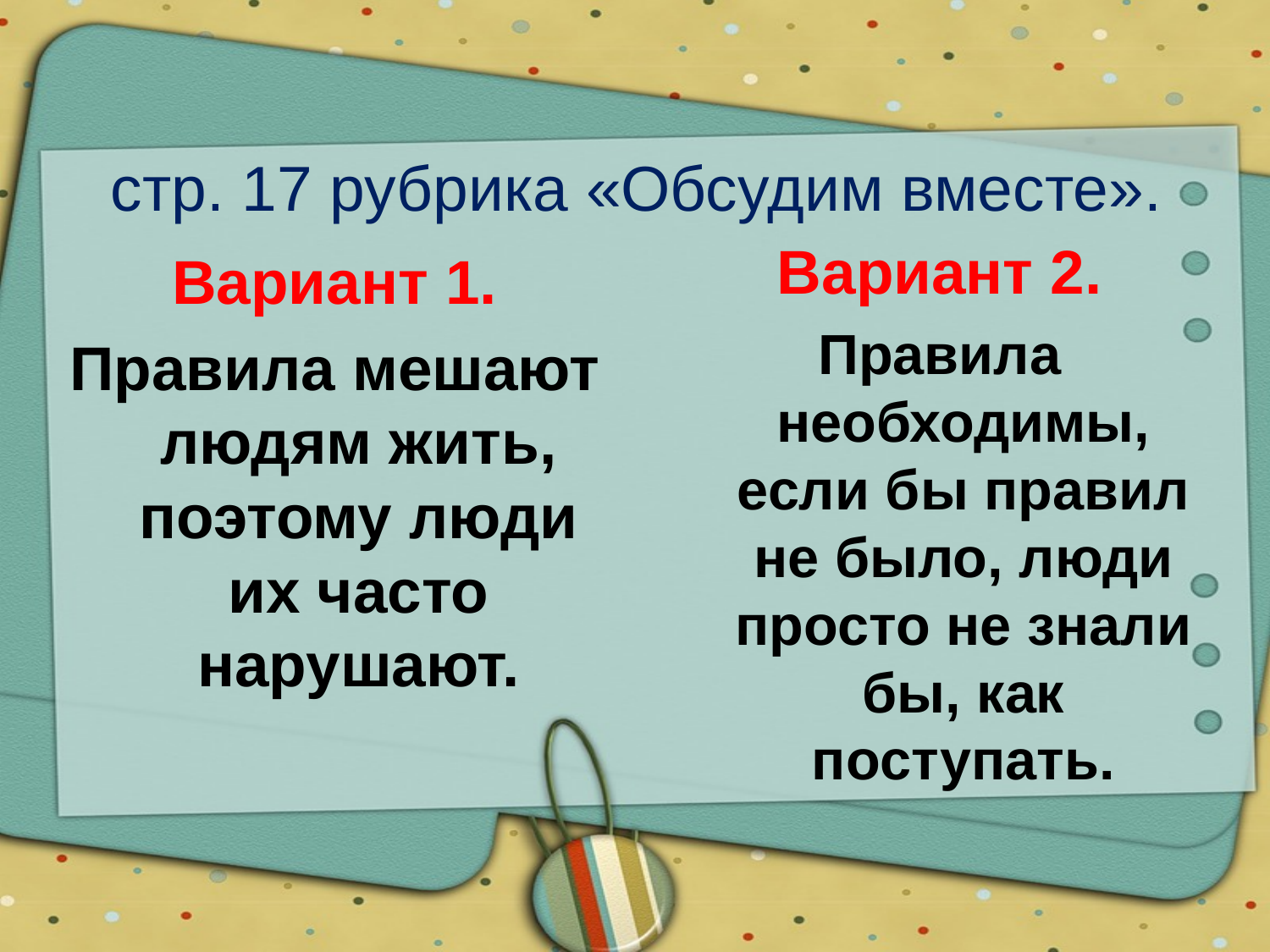

# стр. 17 рубрика «Обсудим вместе».
Вариант 2.
Правила необходимы, если бы правил не было, люди просто не знали бы, как поступать.
Вариант 1.
Правила мешают людям жить, поэтому люди их часто нарушают.